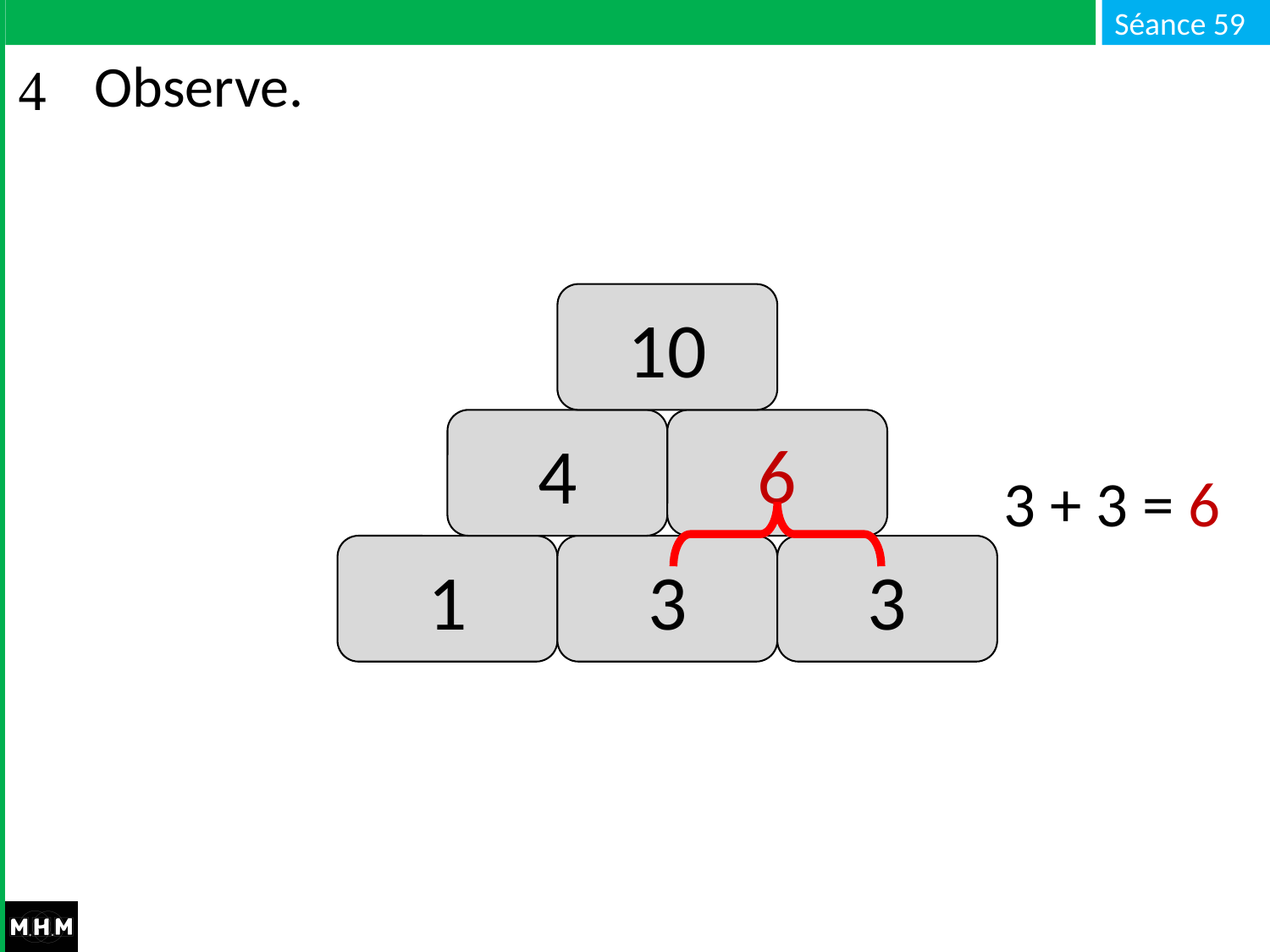

# Observe.
10
6
4

3 + 3 = 6
3
1
3